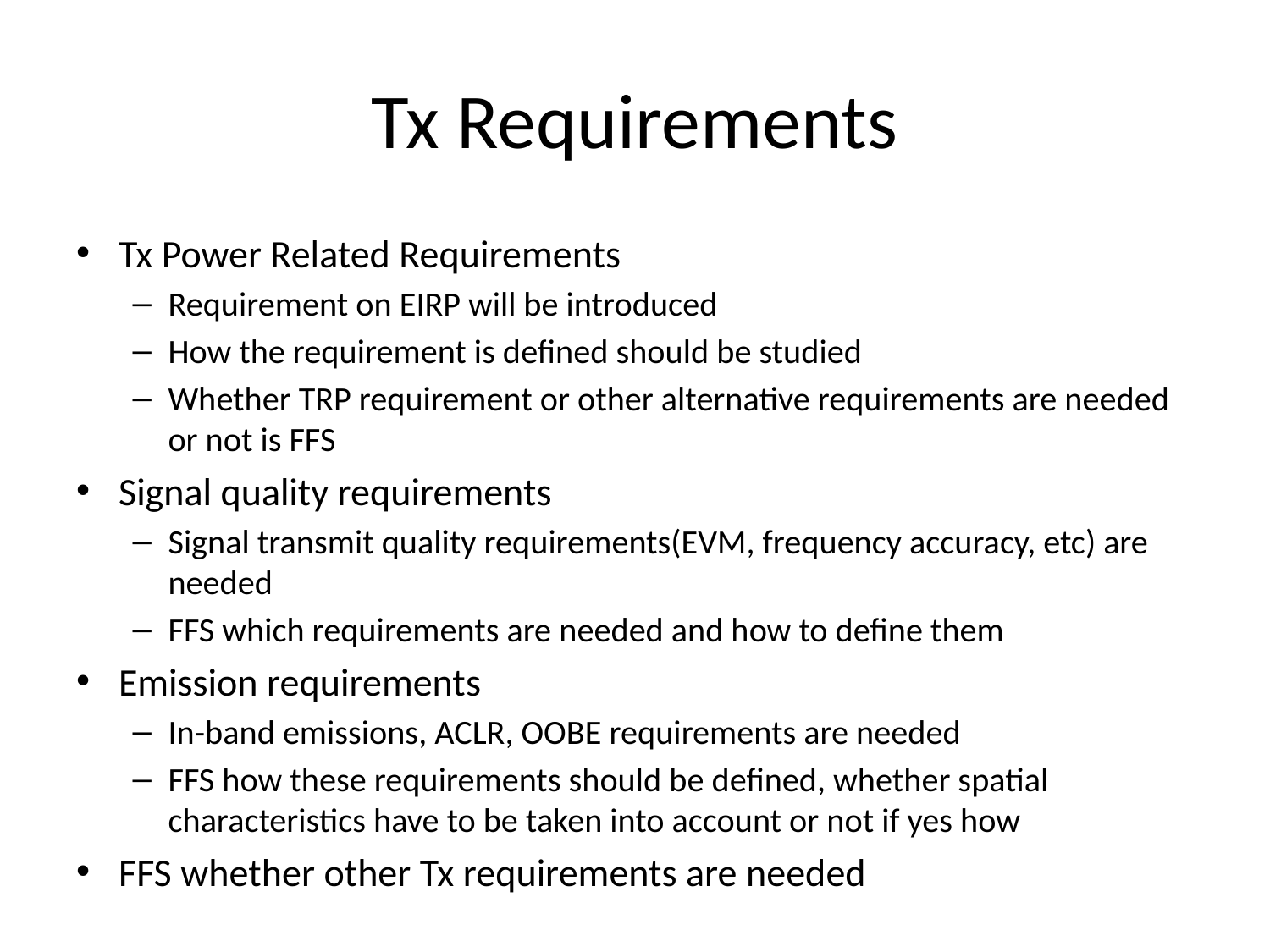

# Tx Requirements
Tx Power Related Requirements
Requirement on EIRP will be introduced
How the requirement is defined should be studied
Whether TRP requirement or other alternative requirements are needed or not is FFS
Signal quality requirements
Signal transmit quality requirements(EVM, frequency accuracy, etc) are needed
FFS which requirements are needed and how to define them
Emission requirements
In-band emissions, ACLR, OOBE requirements are needed
FFS how these requirements should be defined, whether spatial characteristics have to be taken into account or not if yes how
FFS whether other Tx requirements are needed